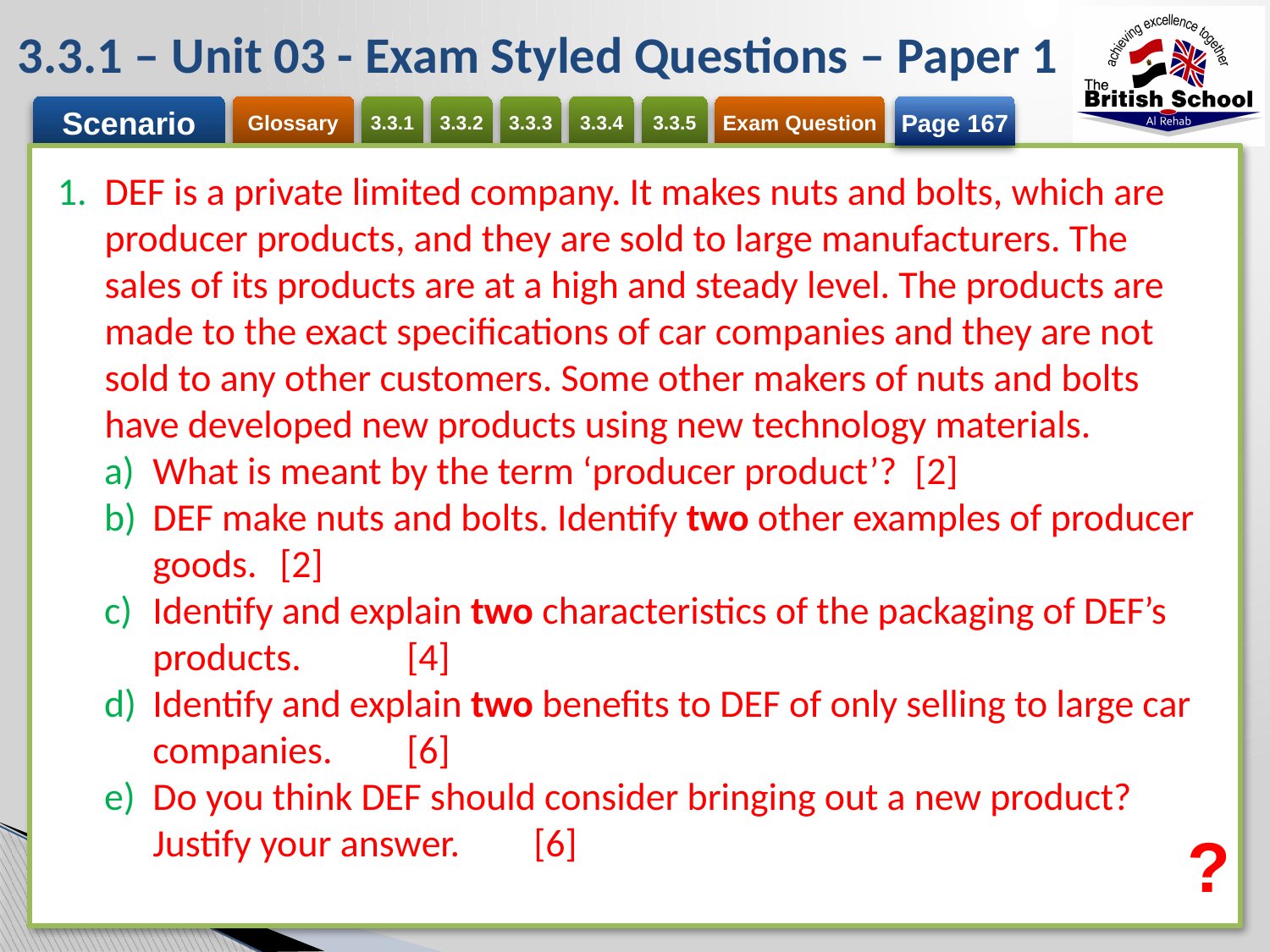

# 3.3.1 – Unit 03 - Exam Styled Questions – Paper 1
Page 167
DEF is a private limited company. It makes nuts and bolts, which are producer products, and they are sold to large manufacturers. The sales of its products are at a high and steady level. The products are made to the exact specifications of car companies and they are not sold to any other customers. Some other makers of nuts and bolts have developed new products using new technology materials.
What is meant by the term ‘producer product’?	[2]
DEF make nuts and bolts. Identify two other examples of producer goods.	[2]
Identify and explain two characteristics of the packaging of DEF’s products.	[4]
Identify and explain two benefits to DEF of only selling to large car companies.	[6]
Do you think DEF should consider bringing out a new product? Justify your answer.	[6]
?